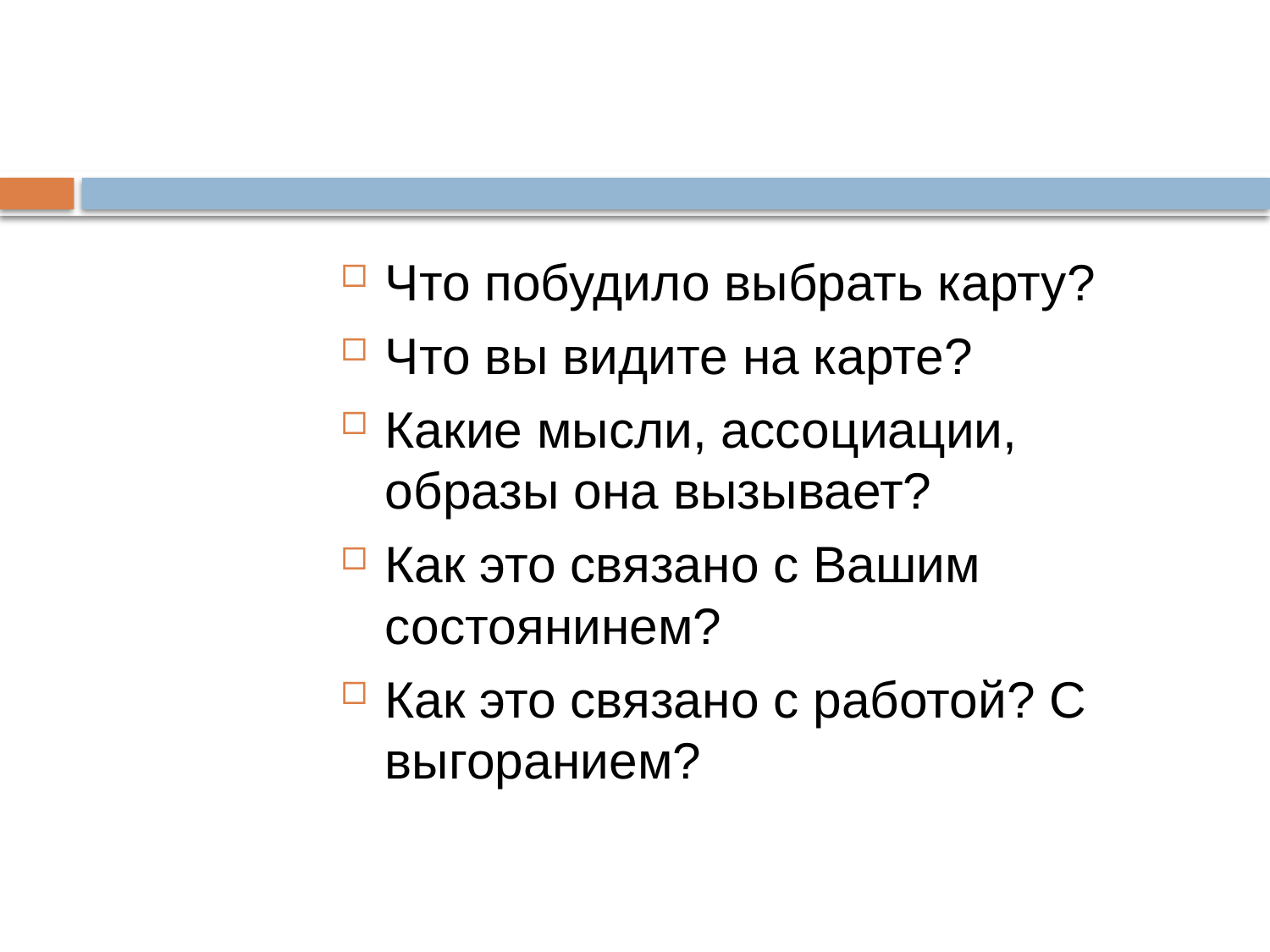

Что побудило выбрать карту?
Что вы видите на карте?
Какие мысли, ассоциации, образы она вызывает?
Как это связано с Вашим состоянинем?
Как это связано с работой? С выгоранием?